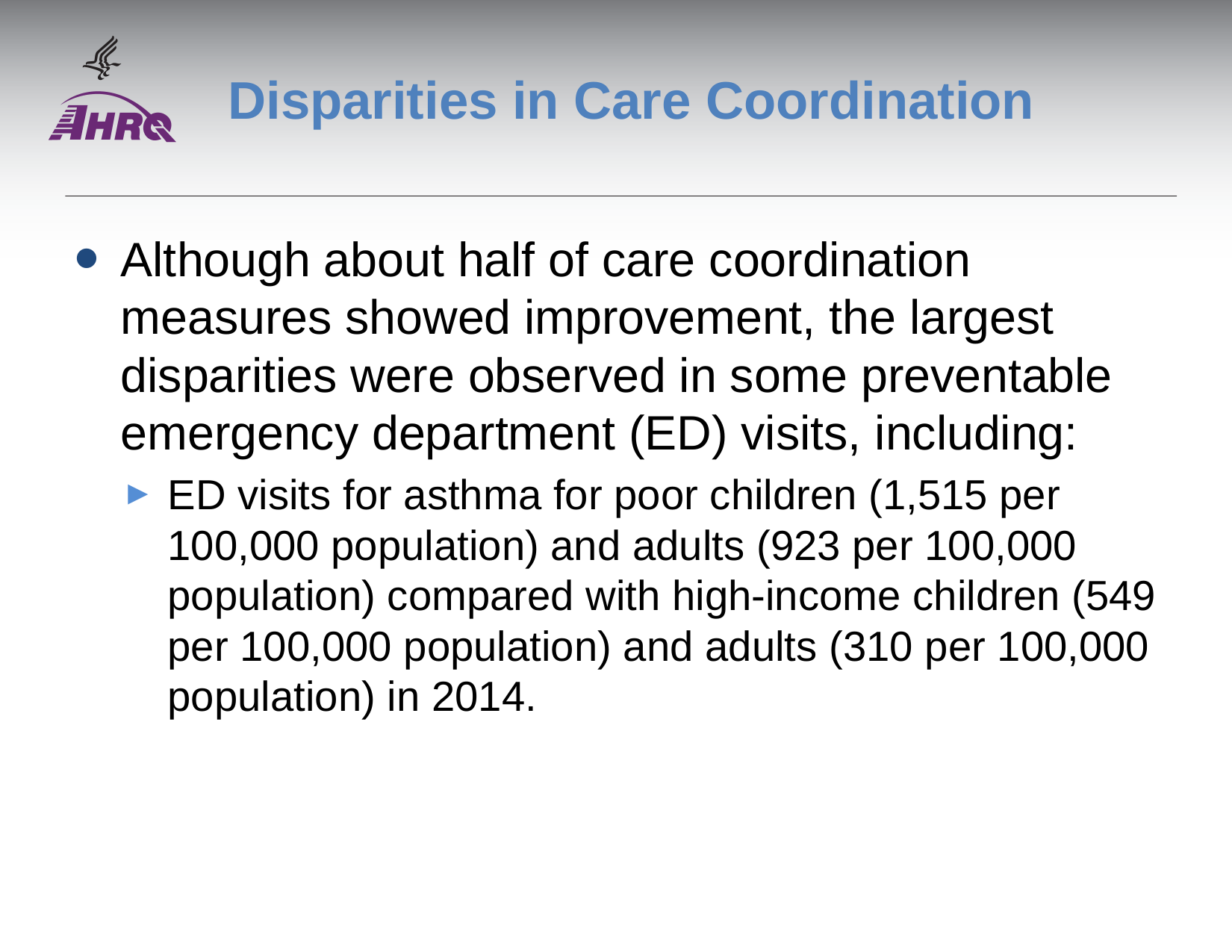

# Disparities in Care Coordination
Although about half of care coordination measures showed improvement, the largest disparities were observed in some preventable emergency department (ED) visits, including:
ED visits for asthma for poor children (1,515 per 100,000 population) and adults (923 per 100,000 population) compared with high-income children (549 per 100,000 population) and adults (310 per 100,000 population) in 2014.